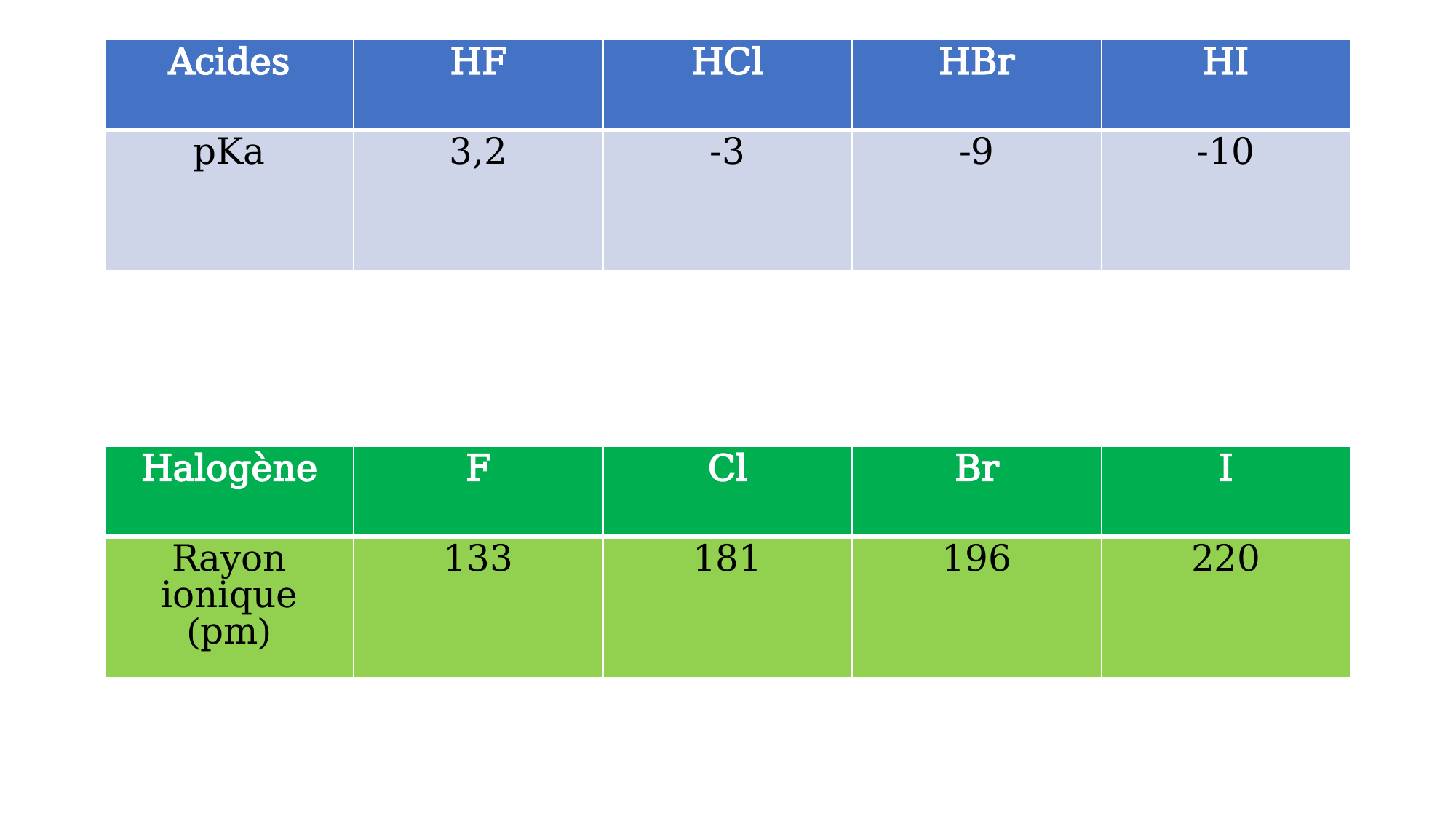

| Acides | HF | HCl | HBr | HI |
| --- | --- | --- | --- | --- |
| pKa | 3,2 | -3 | -9 | -10 |
| Halogène | F | Cl | Br | I |
| --- | --- | --- | --- | --- |
| Rayon ionique (pm) | 133 | 181 | 196 | 220 |